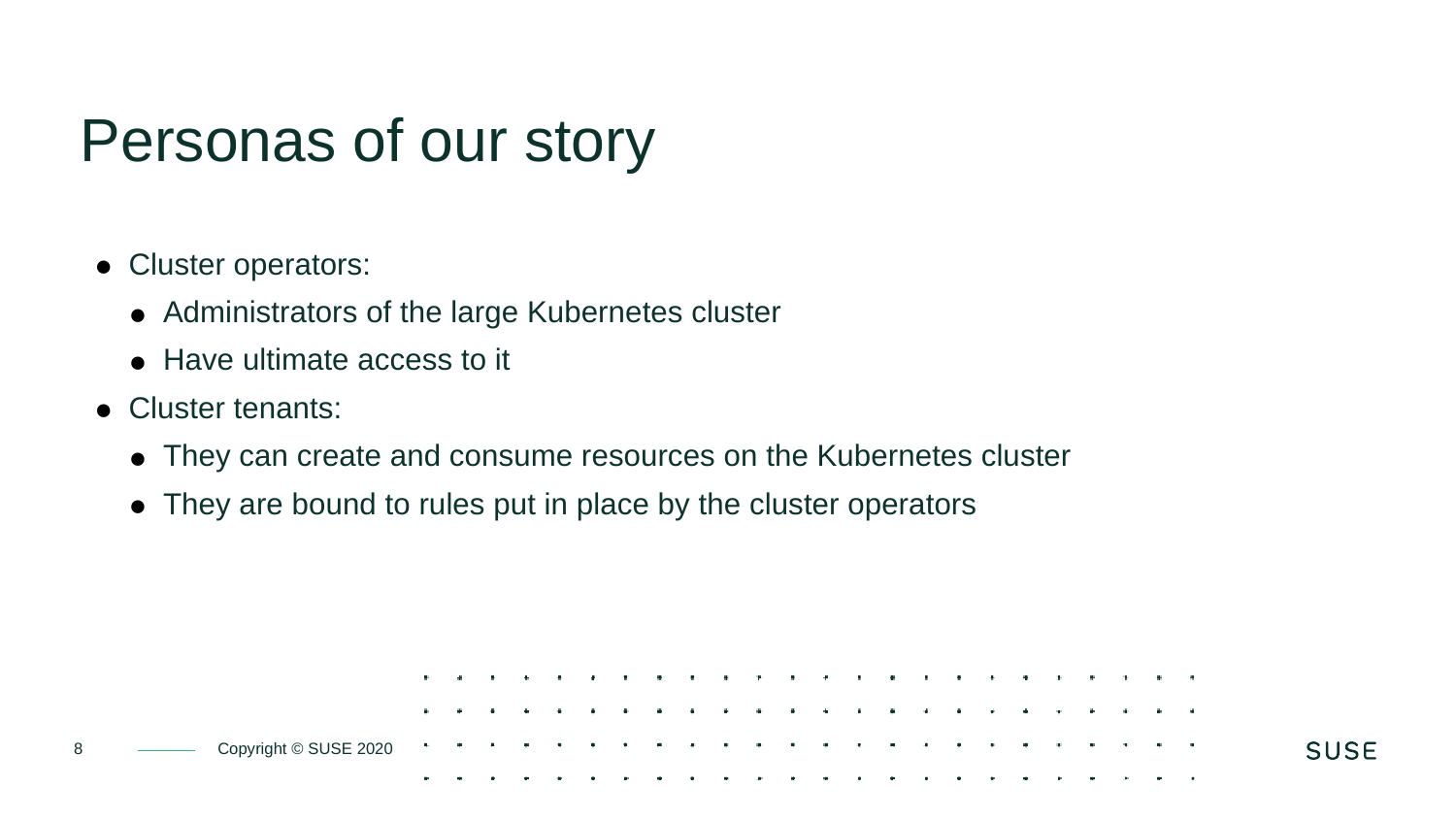

Personas of our story
Cluster operators:
Administrators of the large Kubernetes cluster
Have ultimate access to it
Cluster tenants:
They can create and consume resources on the Kubernetes cluster
They are bound to rules put in place by the cluster operators